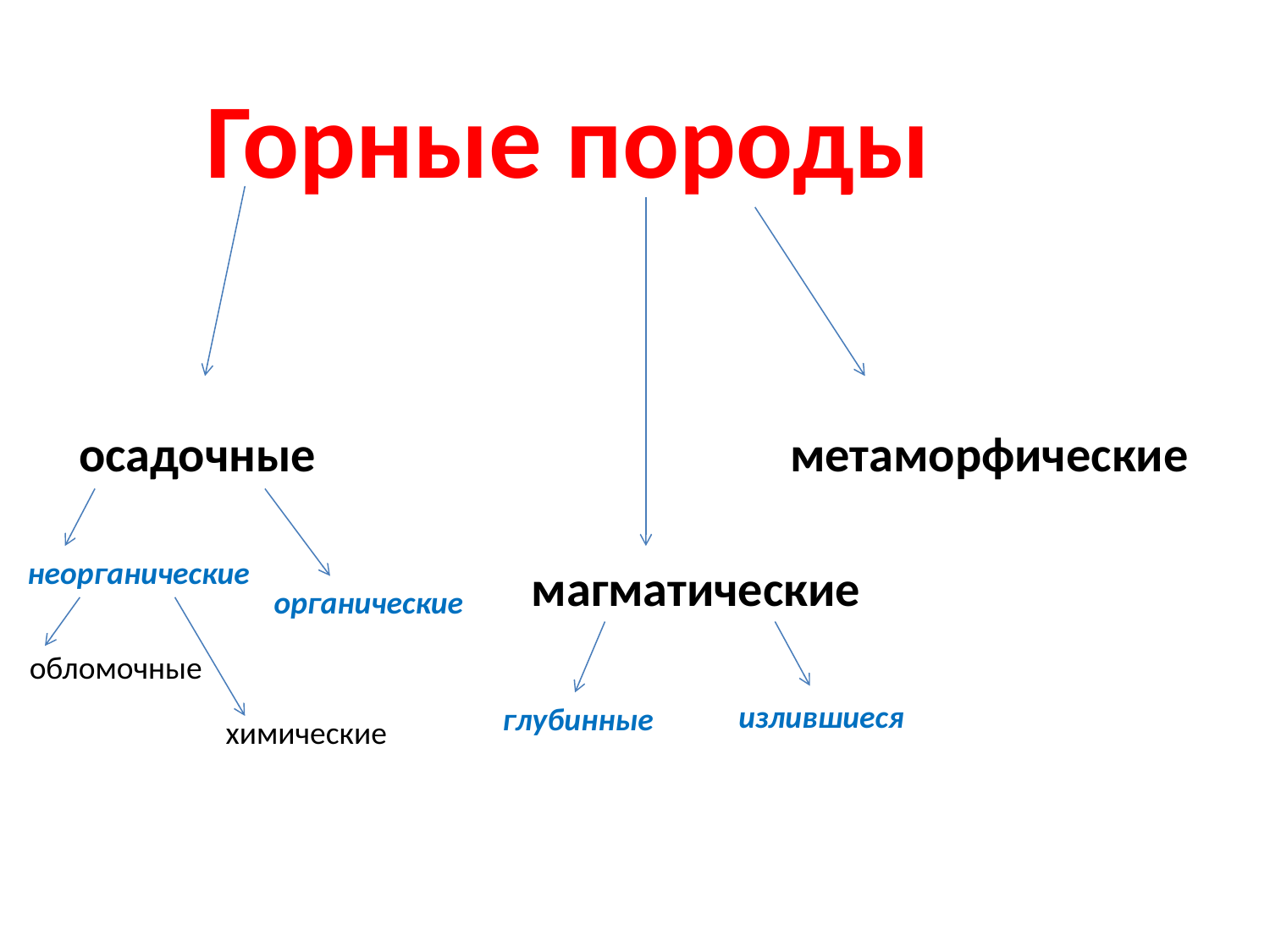

Горные породы
осадочные
метаморфические
неорганические
магматические
органические
обломочные
излившиеся
глубинные
химические